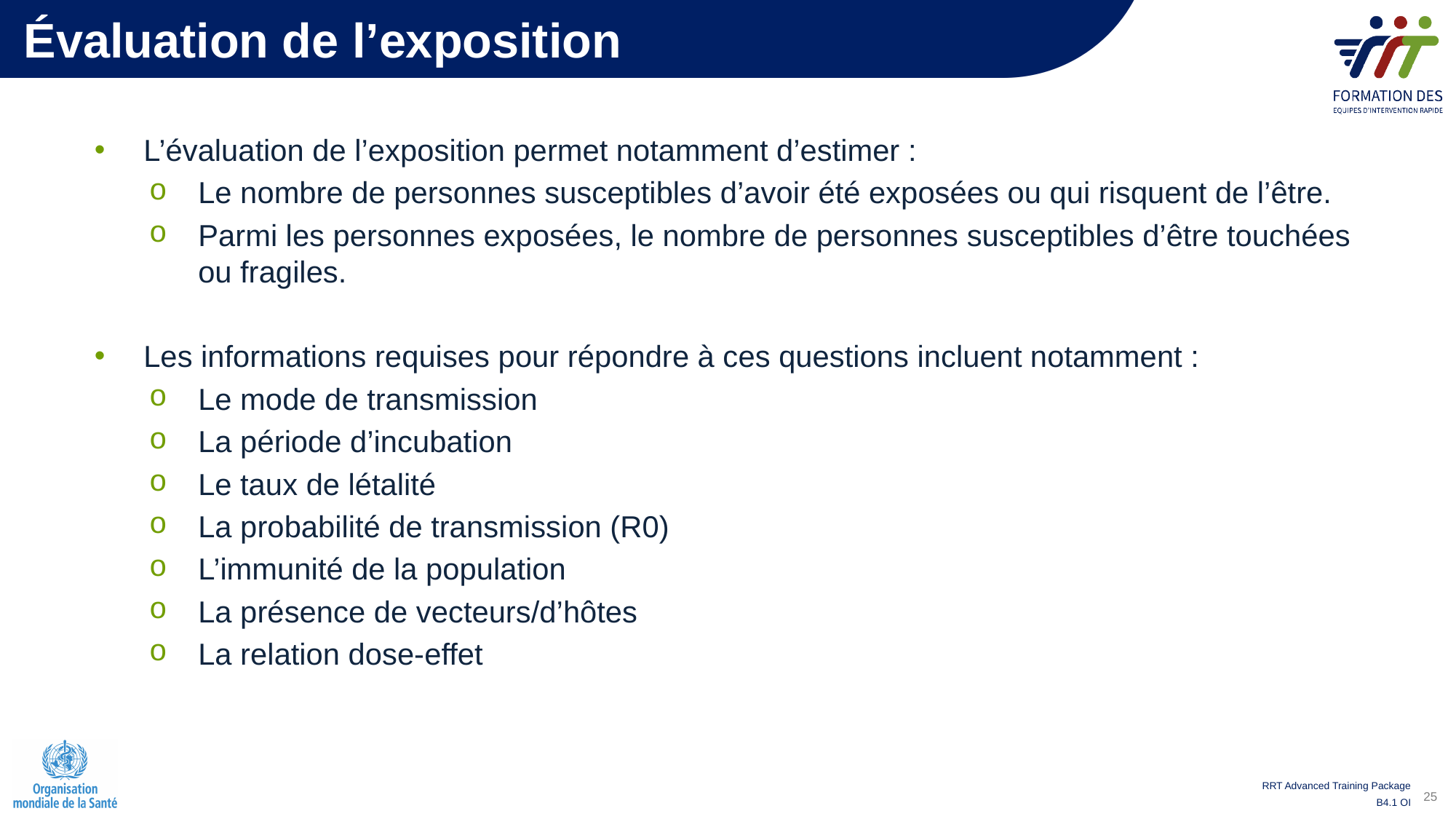

Évaluation de l’exposition
L’évaluation de l’exposition permet notamment d’estimer :
Le nombre de personnes susceptibles d’avoir été exposées ou qui risquent de l’être.
Parmi les personnes exposées, le nombre de personnes susceptibles d’être touchées ou fragiles.

Les informations requises pour répondre à ces questions incluent notamment :
Le mode de transmission
La période d’incubation
Le taux de létalité
La probabilité de transmission (R0)
L’immunité de la population
La présence de vecteurs/d’hôtes
La relation dose-effet